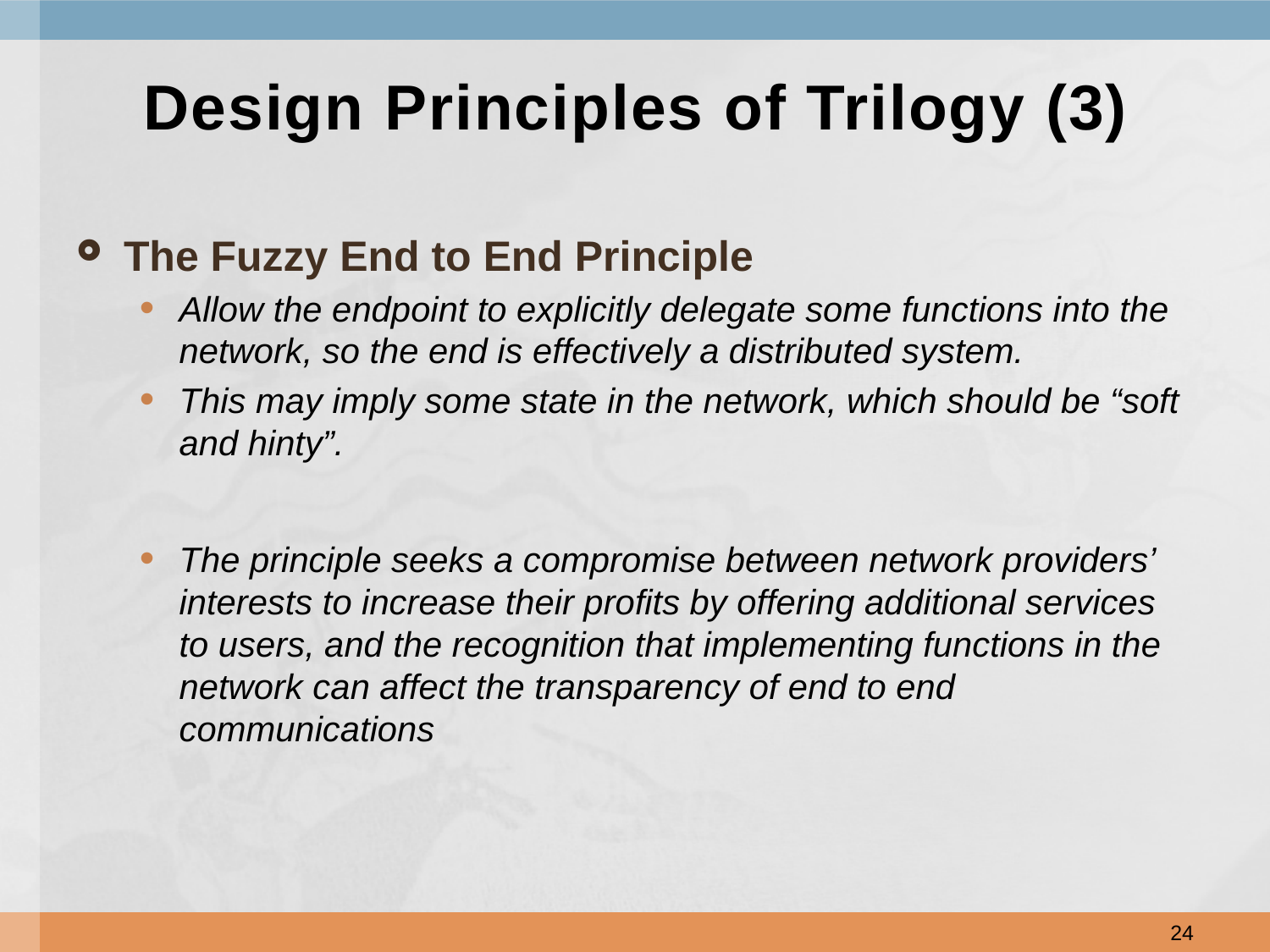

# Design Principles of Trilogy (3)
The Fuzzy End to End Principle
Allow the endpoint to explicitly delegate some functions into the network, so the end is effectively a distributed system.
This may imply some state in the network, which should be “soft and hinty”.

The principle seeks a compromise between network providers’ interests to increase their profits by offering additional services to users, and the recognition that implementing functions in the network can affect the transparency of end to end communications
24